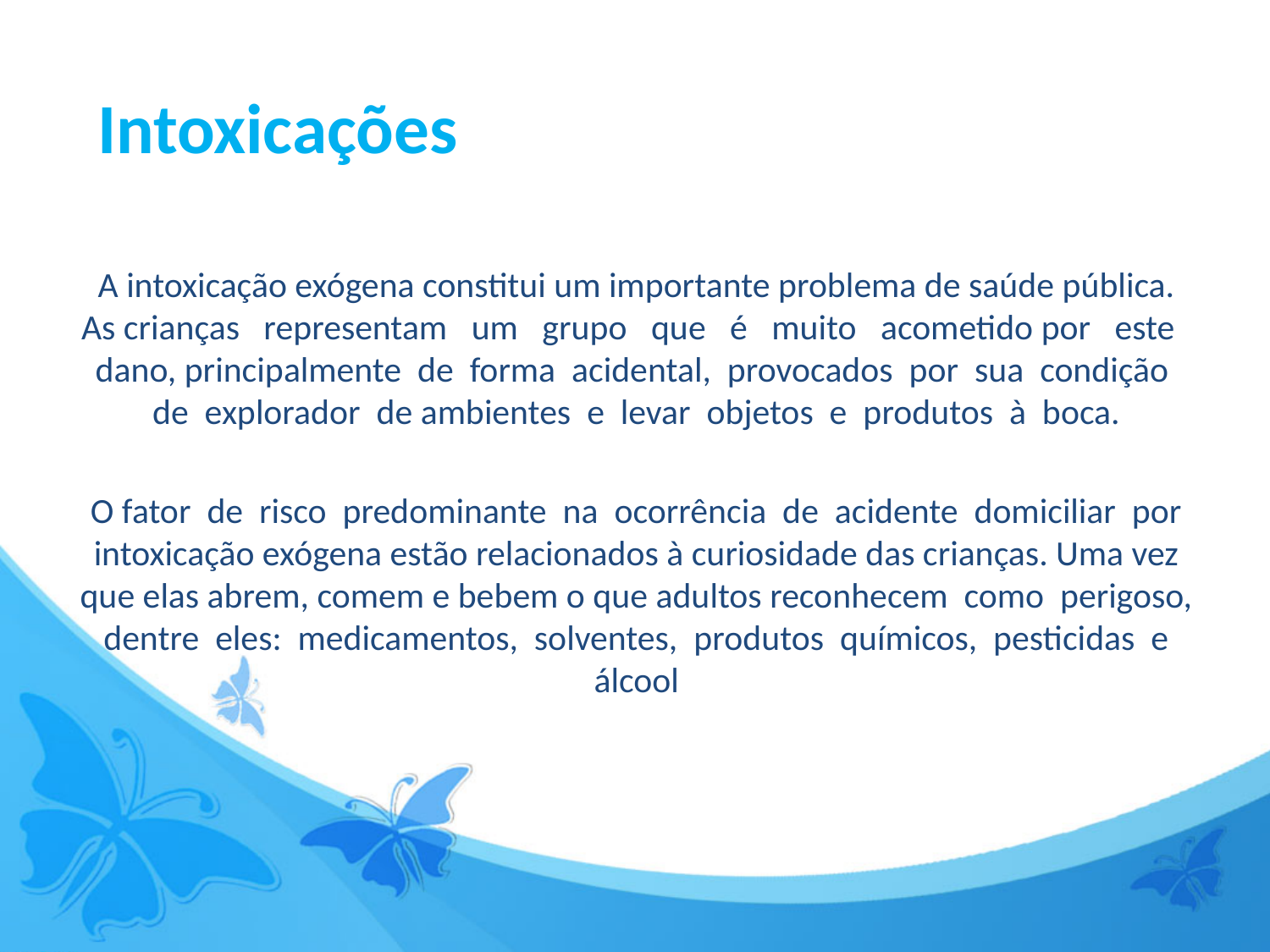

Intoxicações
A intoxicação exógena constitui um importante problema de saúde pública. As crianças   representam   um   grupo   que   é   muito   acometido por   este   dano, principalmente  de  forma  acidental,  provocados  por  sua  condição  de  explorador  de ambientes  e  levar  objetos  e  produtos  à  boca.

O fator  de  risco  predominante  na  ocorrência  de  acidente  domiciliar  por intoxicação exógena estão relacionados à curiosidade das crianças. Uma vez que elas abrem, comem e bebem o que adultos reconhecem  como  perigoso,  dentre  eles:  medicamentos,  solventes,  produtos  químicos,  pesticidas  e  álcool